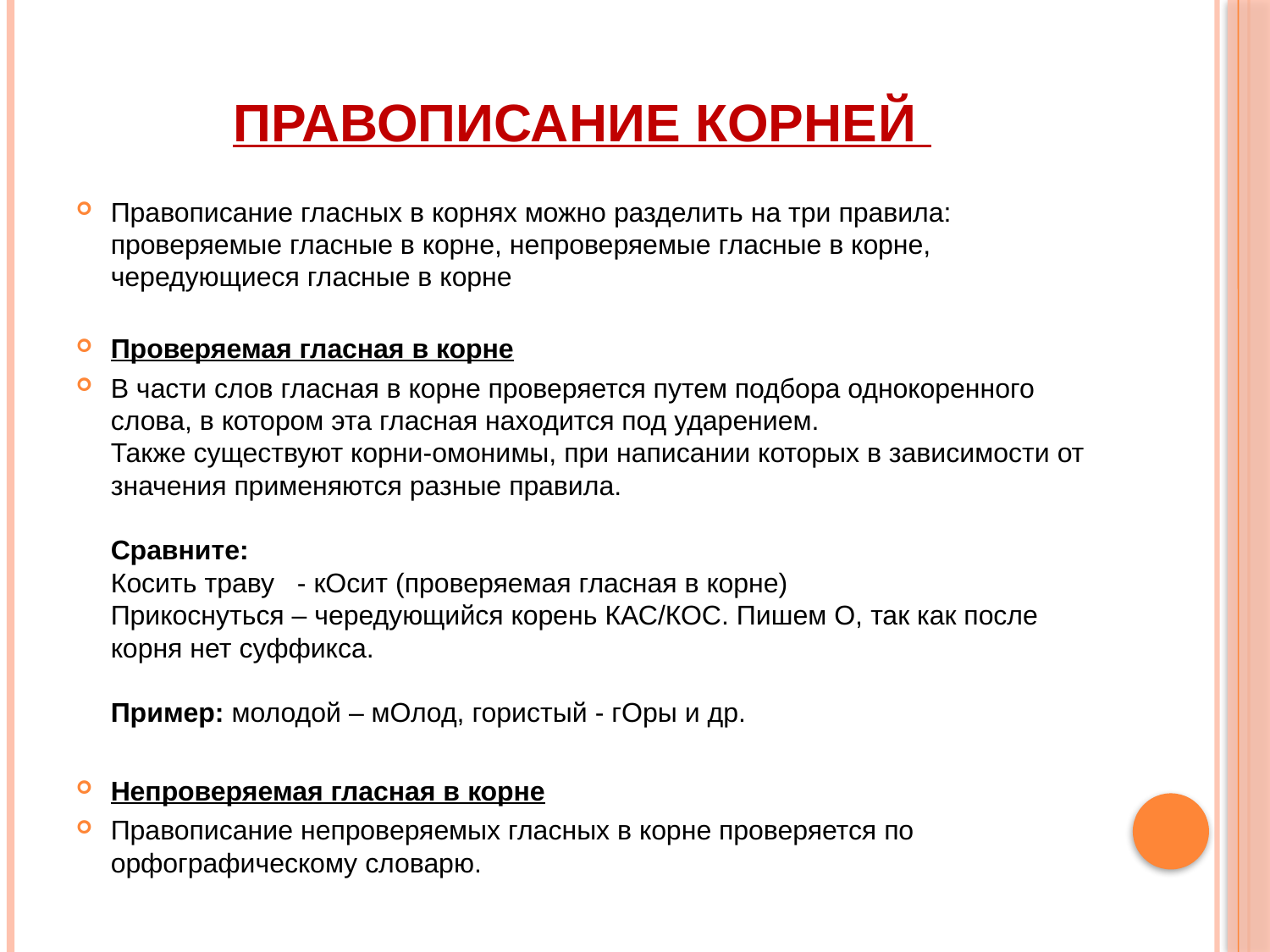

# Правописание корней
Правописание гласных в корнях можно разделить на три правила: проверяемые гласные в корне, непроверяемые гласные в корне, чередующиеся гласные в корне
Проверяемая гласная в корне
В части слов гласная в корне проверяется путем подбора однокоренного слова, в котором эта гласная находится под ударением.
Также существуют корни-омонимы, при написании которых в зависимости от значения применяются разные правила.
Сравните:
Косить траву   - кОсит (проверяемая гласная в корне)
Прикоснуться – чередующийся корень КАС/КОС. Пишем О, так как после корня нет суффикса.
Пример: молодой – мОлод, гористый - гОры и др.

Непроверяемая гласная в корне
Правописание непроверяемых гласных в корне проверяется по орфографическому словарю.